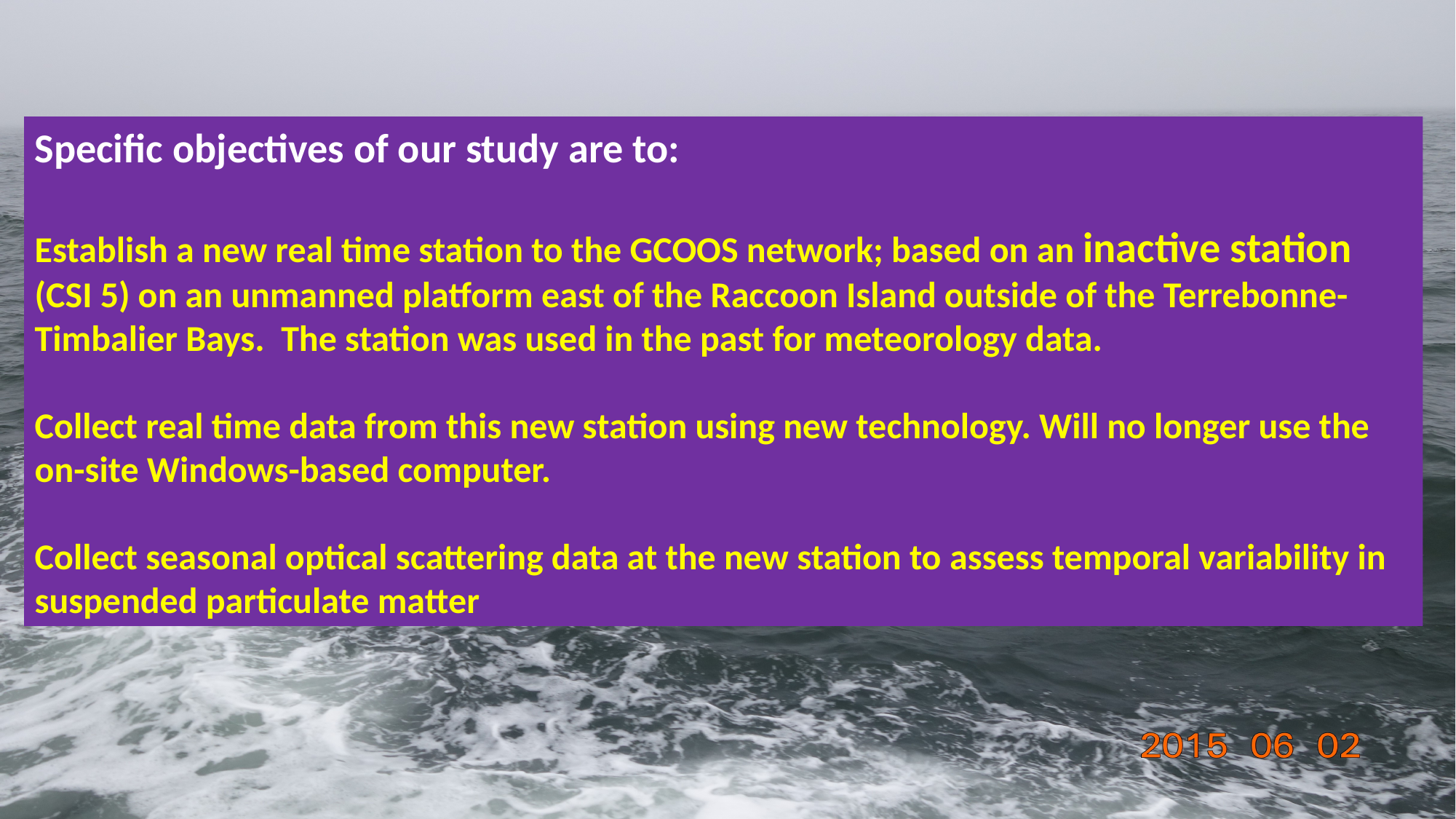

Specific objectives of our study are to:

Establish a new real time station to the GCOOS network; based on an inactive station (CSI 5) on an unmanned platform east of the Raccoon Island outside of the Terrebonne-Timbalier Bays.  The station was used in the past for meteorology data.

Collect real time data from this new station using new technology. Will no longer use the on-site Windows-based computer.

Collect seasonal optical scattering data at the new station to assess temporal variability in suspended particulate matter